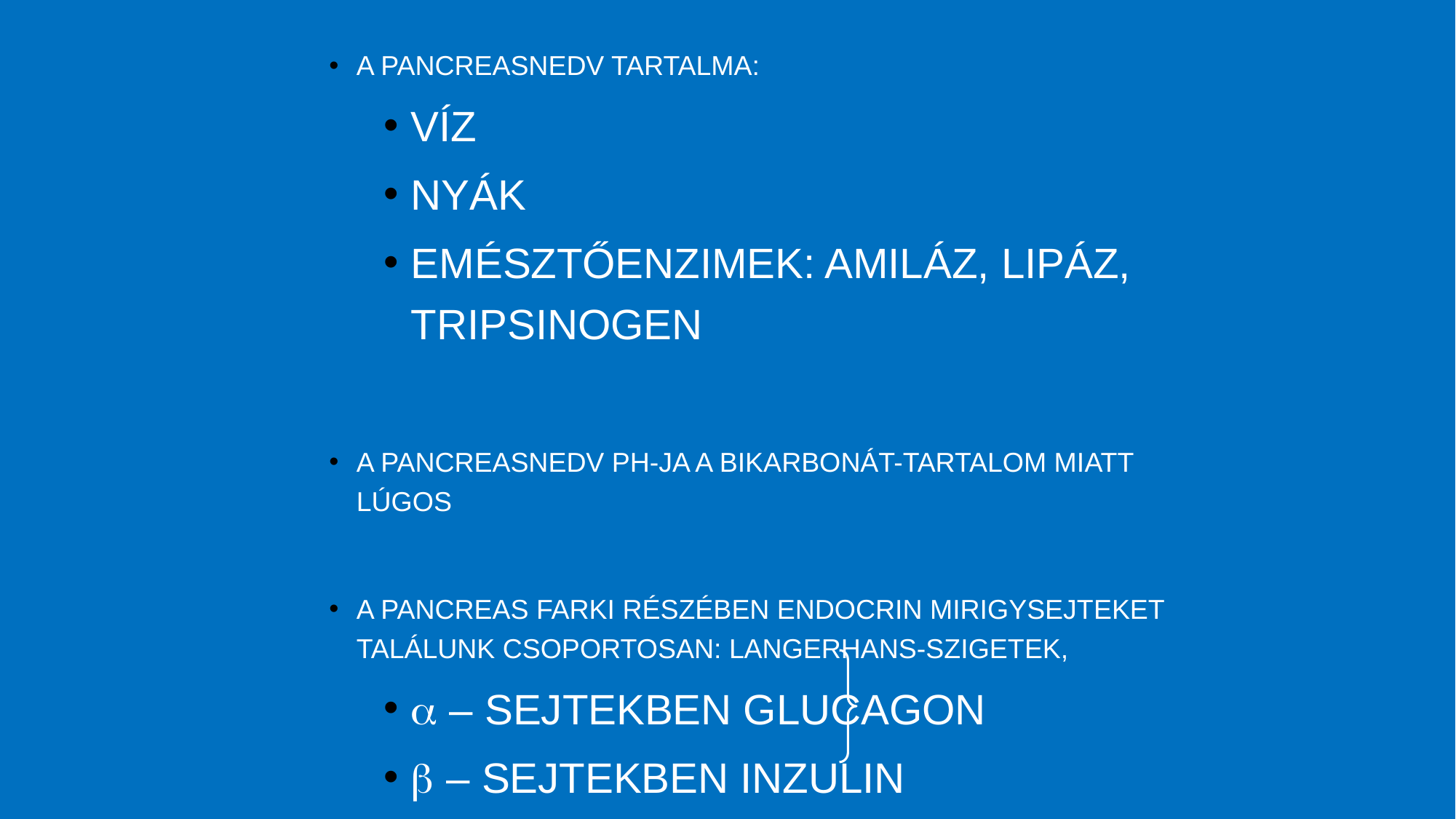

a pancreasnedv tartalma:
víz
nyák
emésztőenzimek: amiláz, lipáz, tripsinogen

a pancreasnedv pH-ja a bikarbonát-tartalom miatt lúgos

a pancreas farki részében endocrin mirigysejteket találunk csoportosan: Langerhans-szigetek,
α – sejtekben glucagon
β – sejtekben inzulin